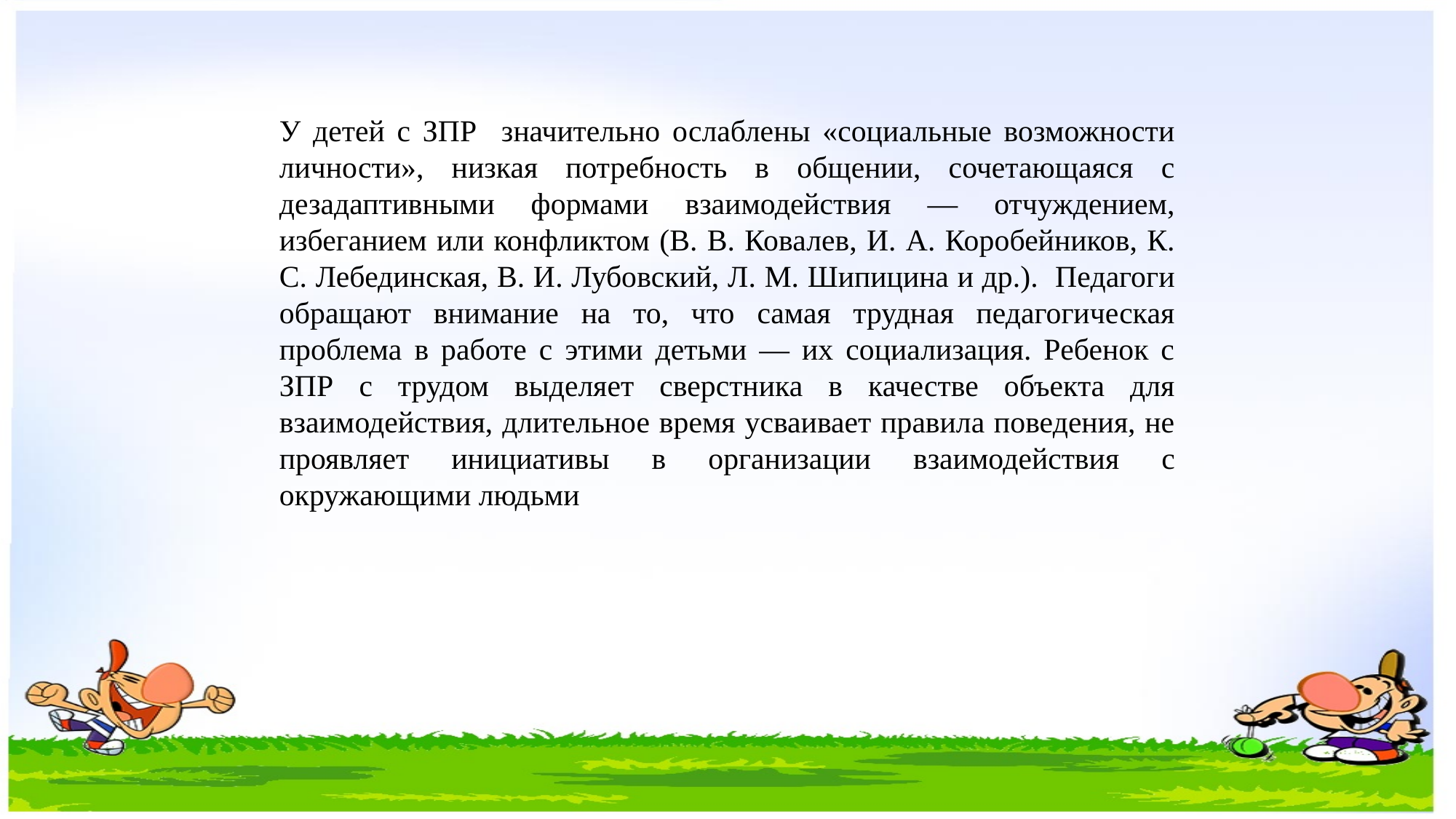

#
У детей с ЗПР  значительно ослаблены «социальные возможности личности», низкая потребность в общении, сочетающаяся с дезадаптивными формами взаимодействия — отчуждением, избеганием или конфликтом (В. В. Ковалев, И. А. Коробейников, К. С. Лебединская, В. И. Лубовский, Л. М. Шипицина и др.).  Педагоги обращают внимание на то, что самая трудная педагогическая проблема в работе с этими детьми — их социализация. Ребенок с ЗПР с трудом выделяет сверстника в качестве объекта для взаимодействия, длительное время усваивает правила поведения, не проявляет инициативы в организации взаимодействия с окружающими людьми